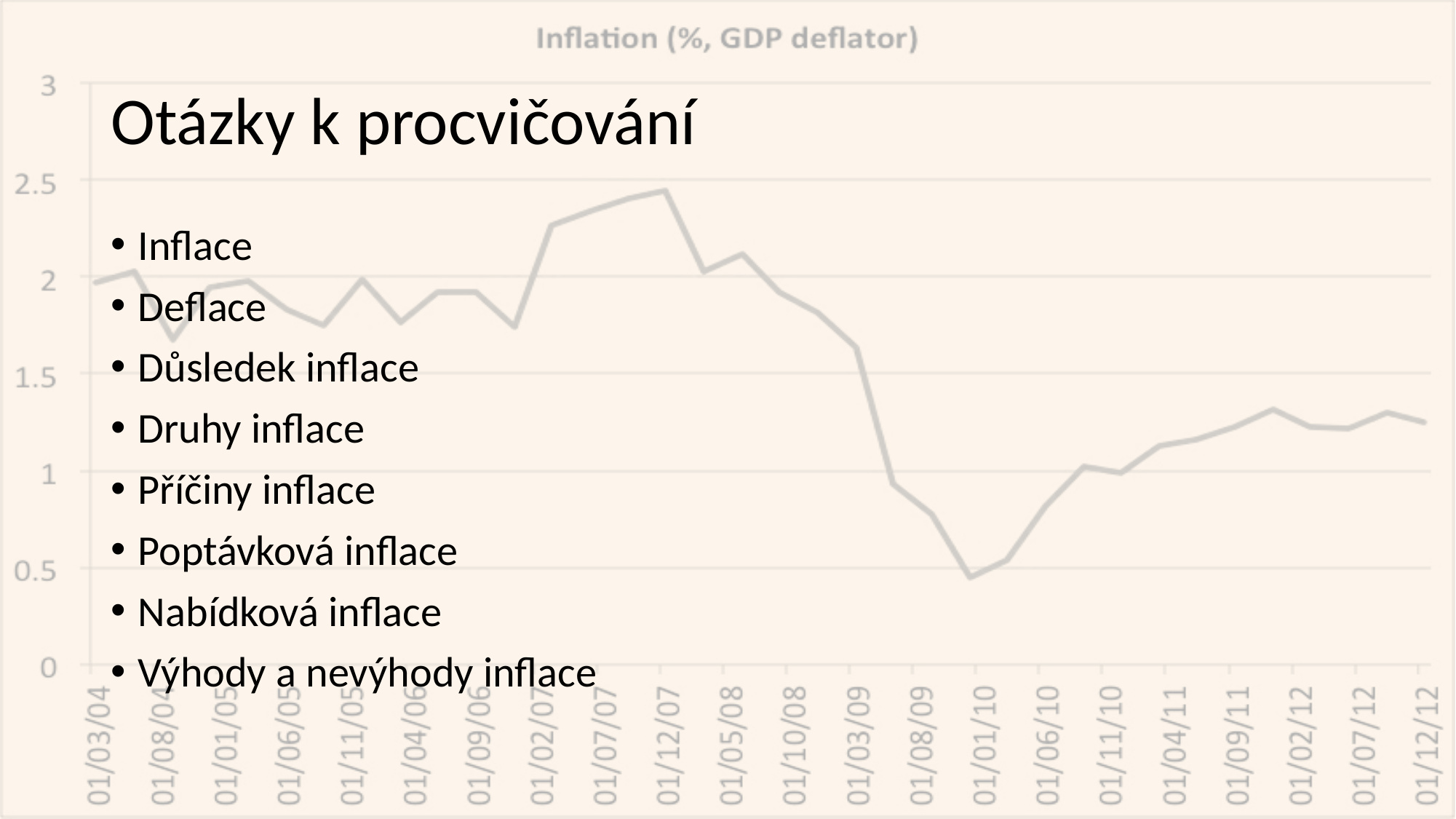

# Otázky k procvičování
Inflace
Deflace
Důsledek inflace
Druhy inflace
Příčiny inflace
Poptávková inflace
Nabídková inflace
Výhody a nevýhody inflace